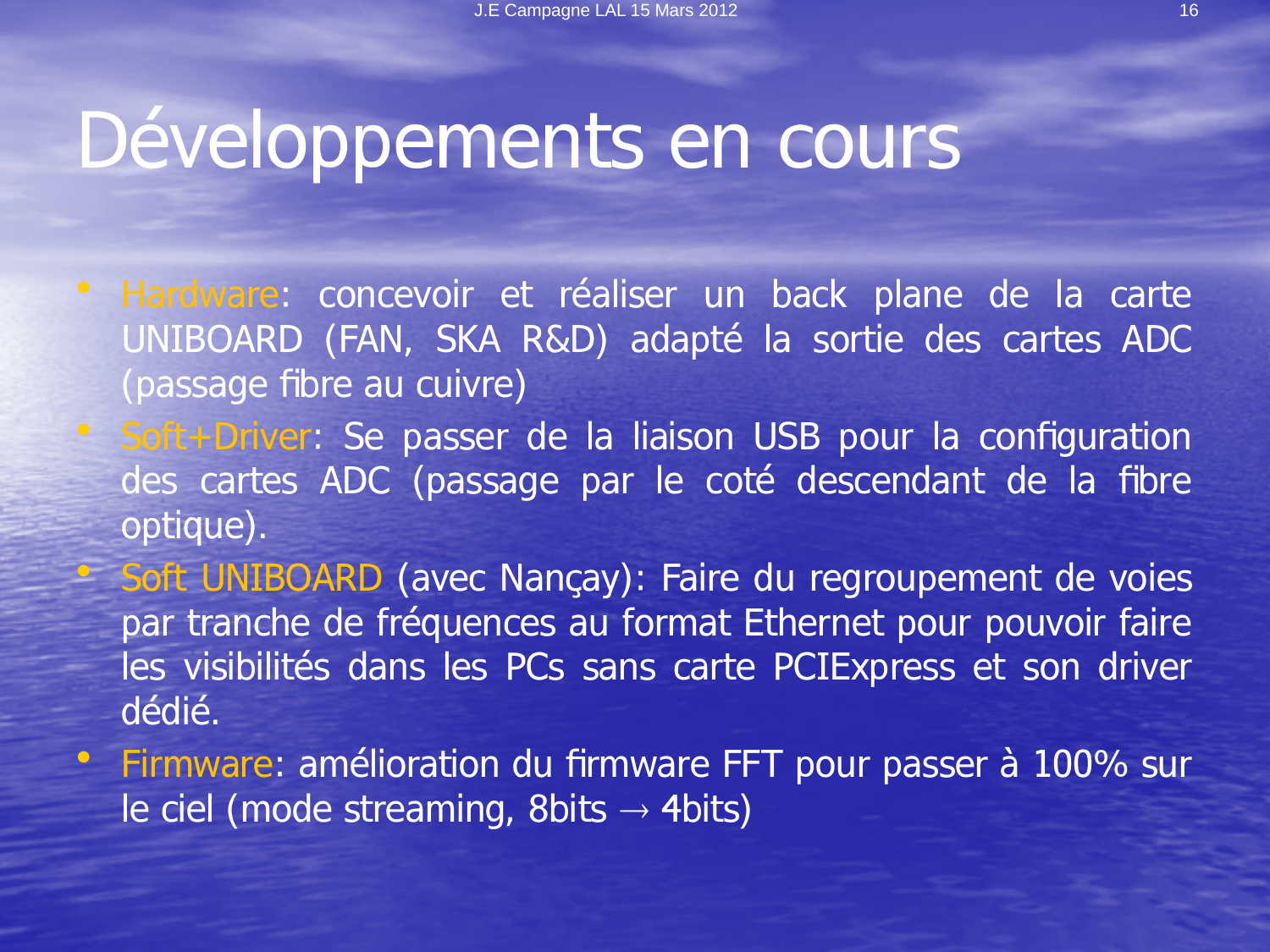

J.E Campagne LAL 15 Mars 2012
16
# Développements en cours
Hardware: concevoir et réaliser un back plane de la carte UNIBOARD (FAN, SKA R&D) adapté la sortie des cartes ADC (passage fibre au cuivre)
Soft+Driver: Se passer de la liaison USB pour la configuration des cartes ADC (passage par le coté descendant de la fibre optique).
Soft UNIBOARD (avec Nançay): Faire du regroupement de voies par tranche de fréquences au format Ethernet pour pouvoir faire les visibilités dans les PCs sans carte PCIExpress et son driver dédié.
Firmware: amélioration du firmware FFT pour passer à 100% sur le ciel (mode streaming, 8bits → 4bits)